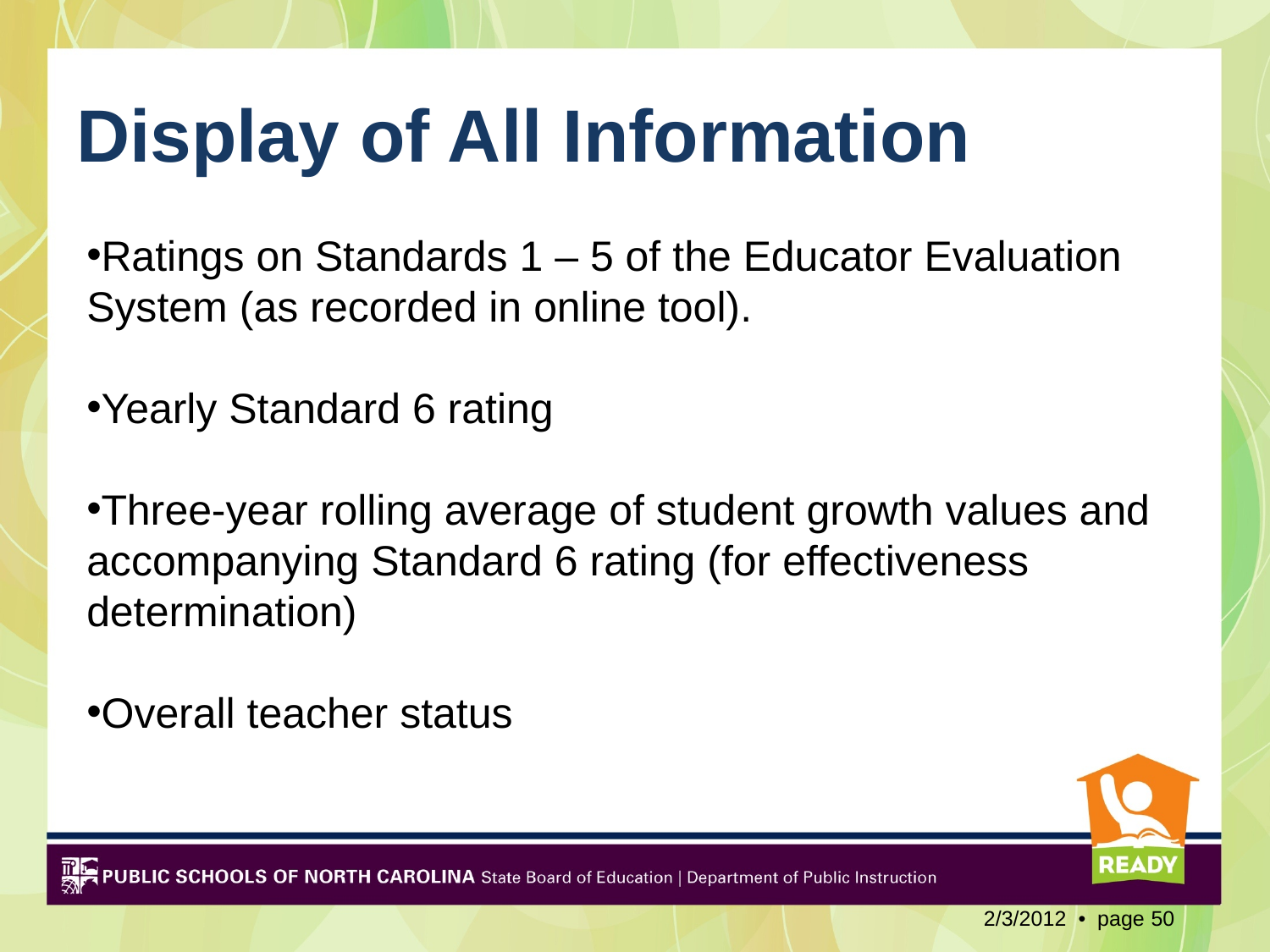

# Display of All Information
Ratings on Standards 1 – 5 of the Educator Evaluation System (as recorded in online tool).

Yearly Standard 6 rating

Three-year rolling average of student growth values and accompanying Standard 6 rating (for effectiveness determination)

Overall teacher status

2/3/2012  •  page 50